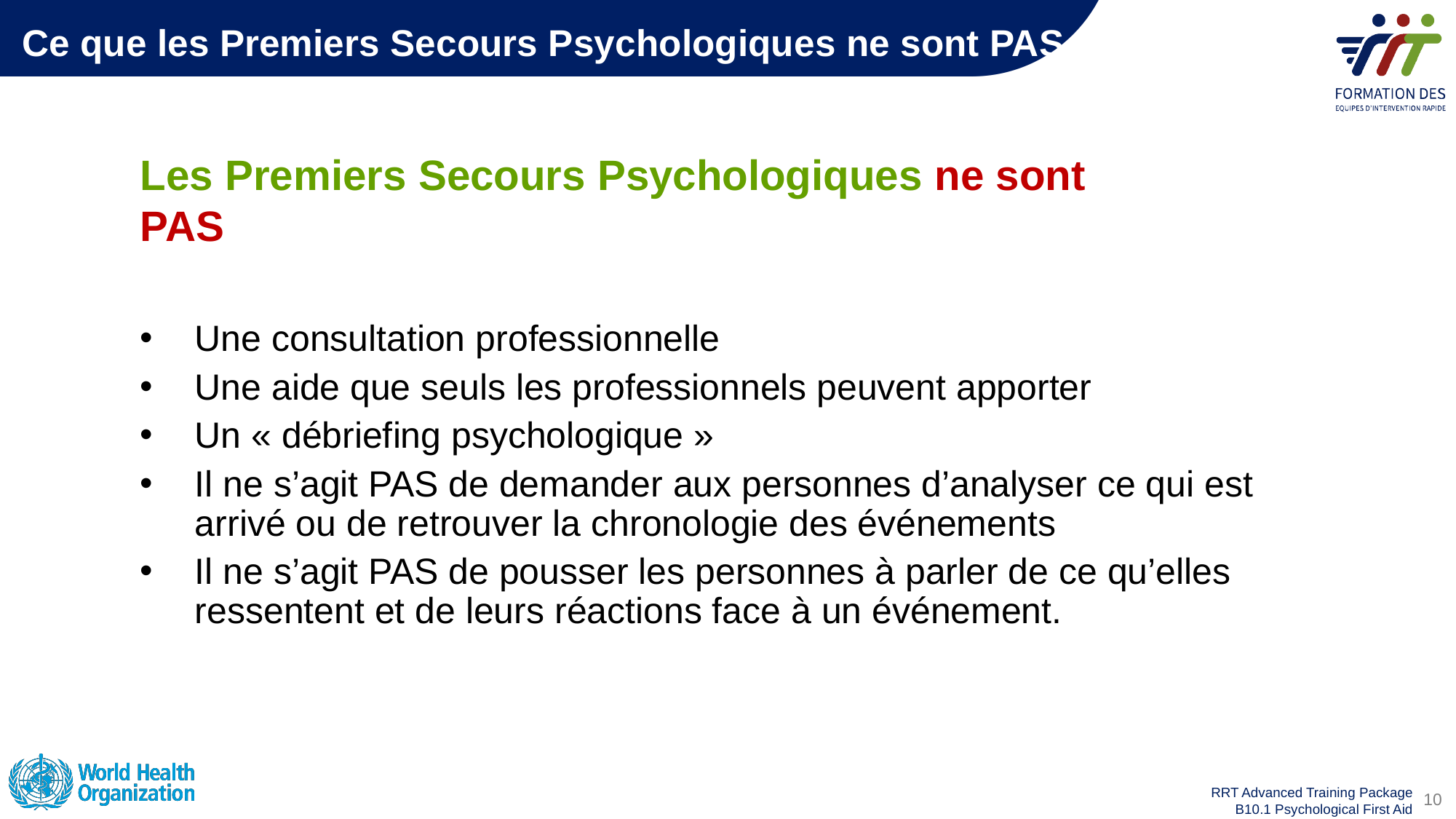

Ce que les Premiers Secours Psychologiques ne sont PAS
Les Premiers Secours Psychologiques ne sont PAS
Une consultation professionnelle
Une aide que seuls les professionnels peuvent apporter
Un « débriefing psychologique »
Il ne s’agit PAS de demander aux personnes d’analyser ce qui est arrivé ou de retrouver la chronologie des événements
Il ne s’agit PAS de pousser les personnes à parler de ce qu’elles ressentent et de leurs réactions face à un événement.